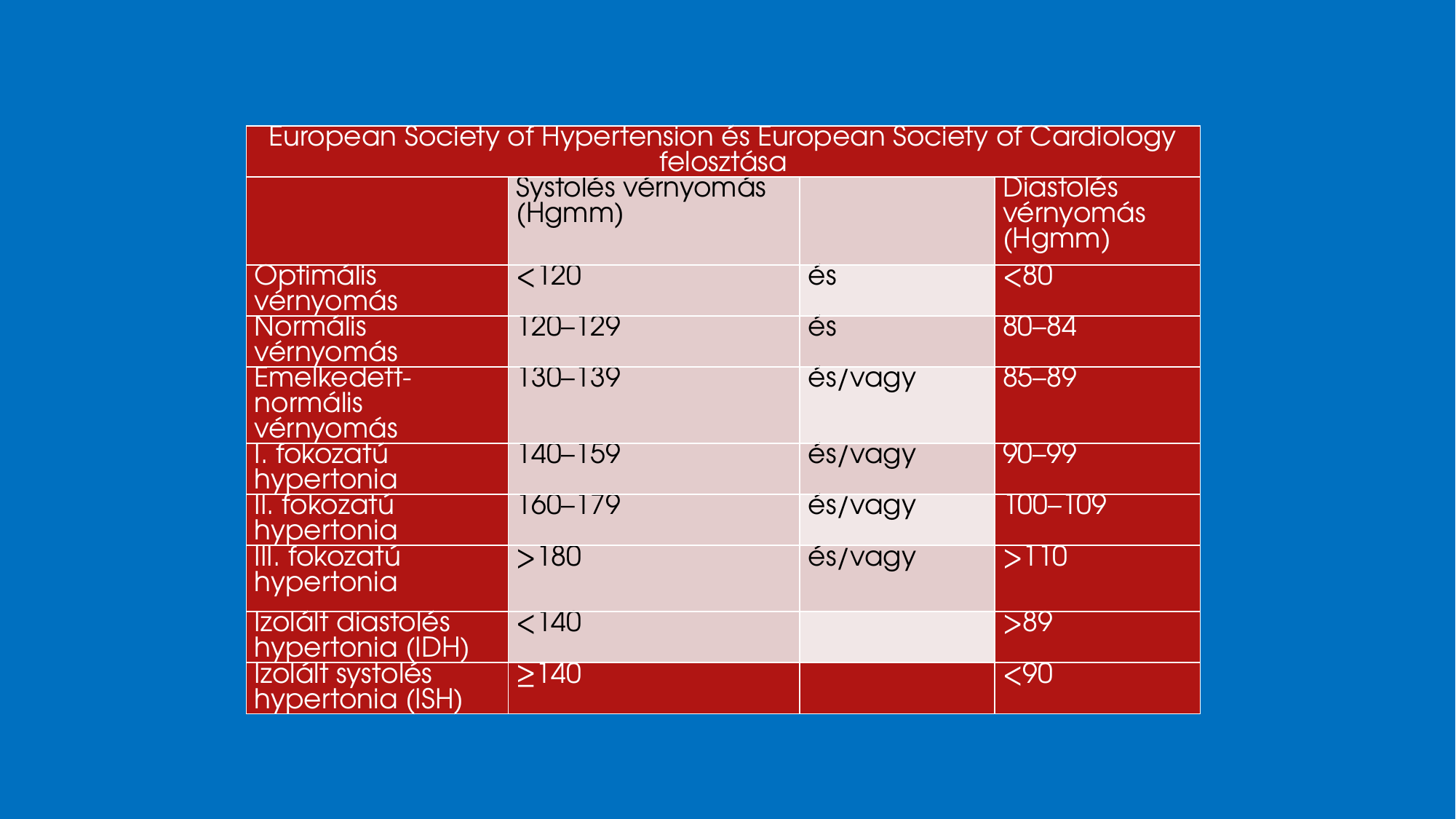

| European Society of Hypertension és European Society of Cardiology felosztása |  |  |  |
| --- | --- | --- | --- |
|  | Systolés vérnyomás (Hgmm) |  | Diastolés vérnyomás (Hgmm) |
| Optimális vérnyomás | <120 | és | <80 |
| Normális vérnyomás | 120–129 | és | 80–84 |
| Emelkedett-normális vérnyomás | 130–139 | és/vagy | 85–89 |
| I. fokozatú hypertonia | 140–159 | és/vagy | 90–99 |
| II. fokozatú hypertonia | 160–179 | és/vagy | 100–109 |
| III. fokozatú hypertonia | >180 | és/vagy | >110 |
| Izolált diastolés hypertonia (IDH) | <140 |  | >89 |
| Izolált systolés hypertonia (ISH) | ≥140 |  | <90 |